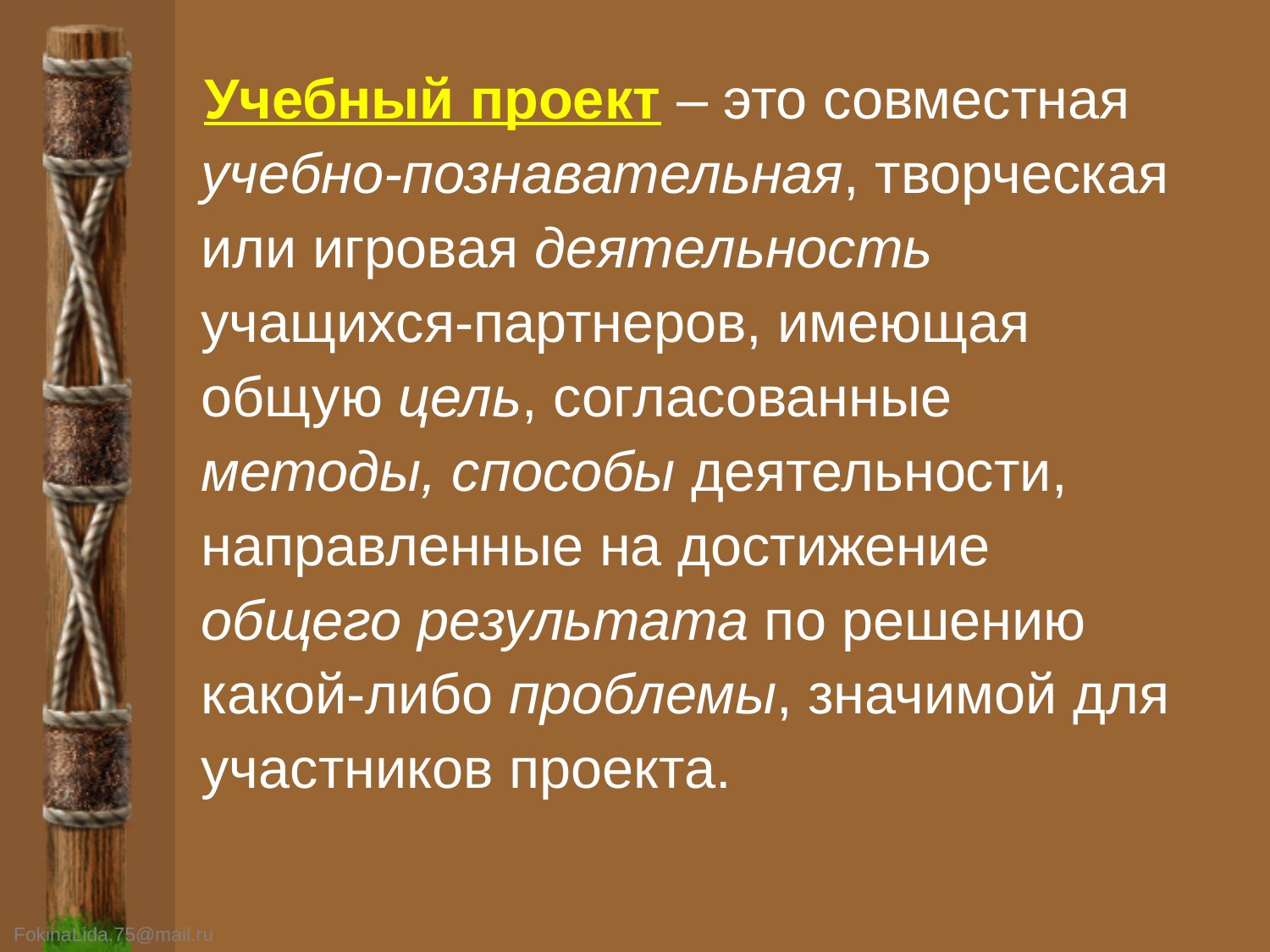

Учебный проект – это совместная учебно-познавательная, творческая или игровая деятельность учащихся-партнеров, имеющая общую цель, согласованные методы, способы деятельности, направленные на достижение общего результата по решению какой-либо проблемы, значимой для участников проекта.